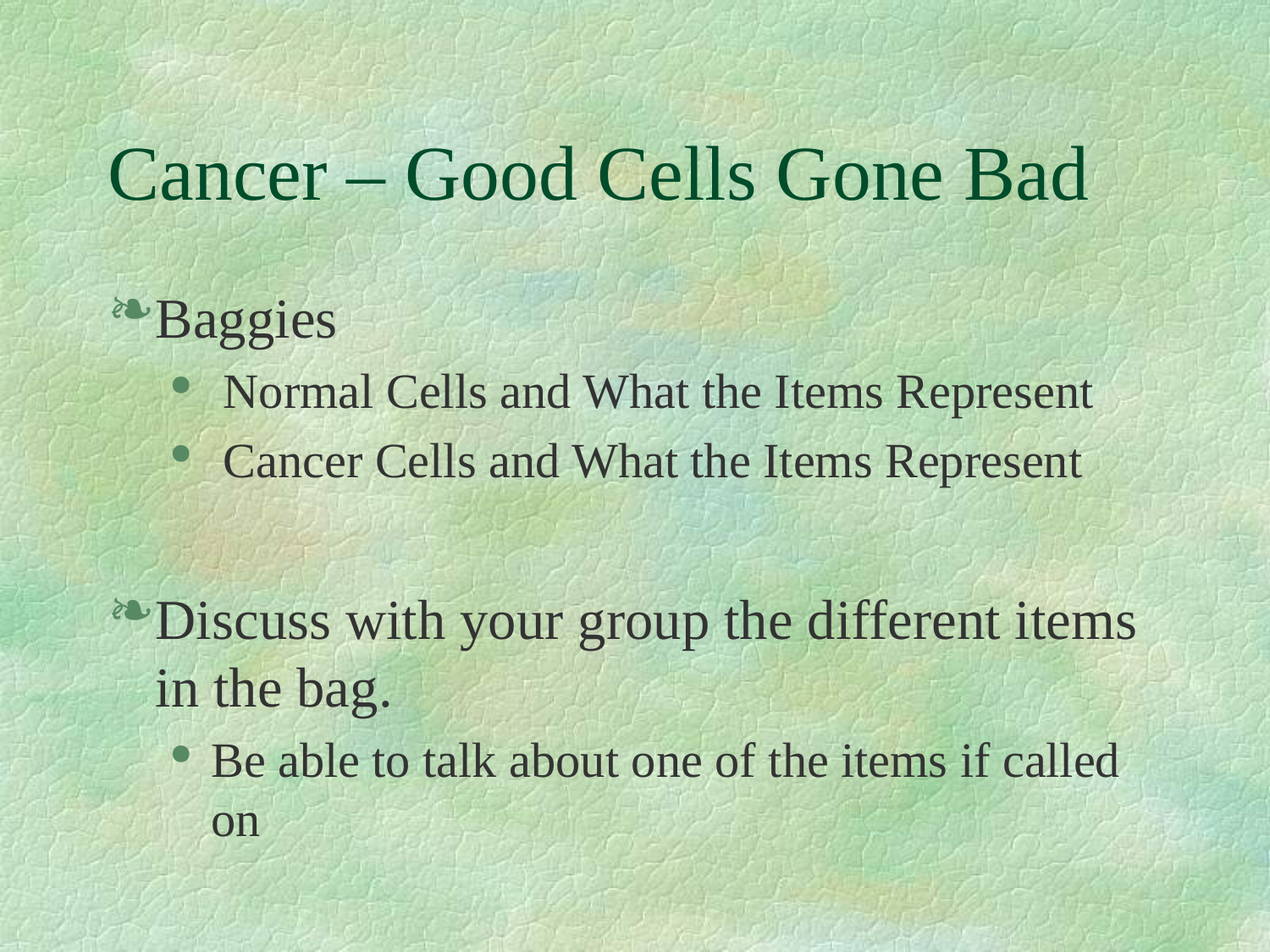

# Cancer – Good Cells Gone Bad
Baggies
 Normal Cells and What the Items Represent
 Cancer Cells and What the Items Represent

Discuss with your group the different items in the bag.
Be able to talk about one of the items if called on